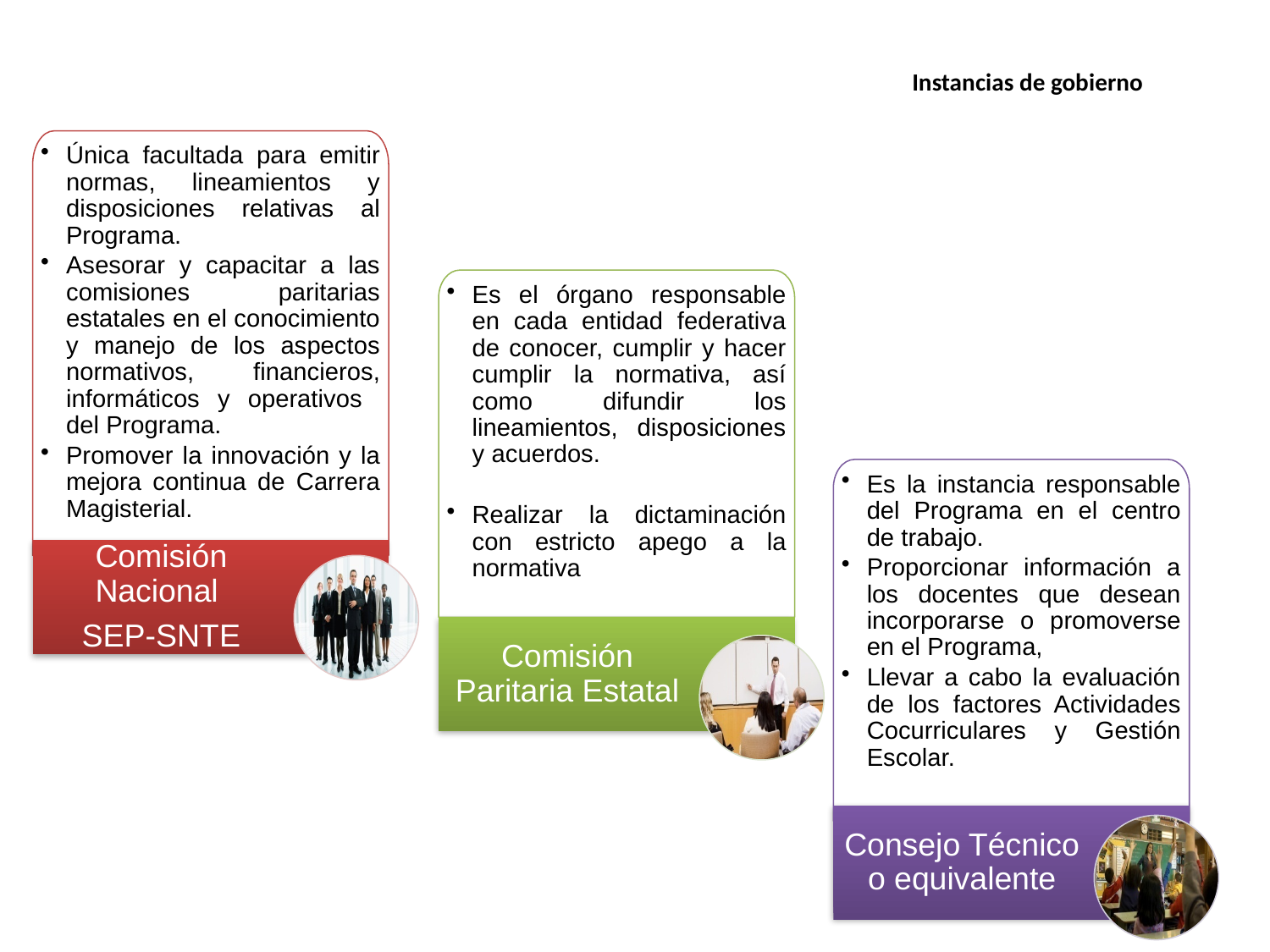

Instancias de gobierno
Única facultada para emitir normas, lineamientos y disposiciones relativas al Programa.
Asesorar y capacitar a las comisiones paritarias estatales en el conocimiento y manejo de los aspectos normativos, financieros, informáticos y operativos  del Programa.
Promover la innovación y la mejora continua de Carrera Magisterial.
Es el órgano responsable en cada entidad federativa de conocer, cumplir y hacer cumplir la normativa, así como difundir los lineamientos, disposiciones y acuerdos.

Realizar la dictaminación con estricto apego a la normativa
Es la instancia responsable del Programa en el centro de trabajo.
Proporcionar información a los docentes que desean incorporarse o promoverse en el Programa,
Llevar a cabo la evaluación de los factores Actividades Cocurriculares y Gestión Escolar.
Comisión Nacional
SEP-SNTE

Comisión Paritaria Estatal

Consejo Técnico o equivalente

5